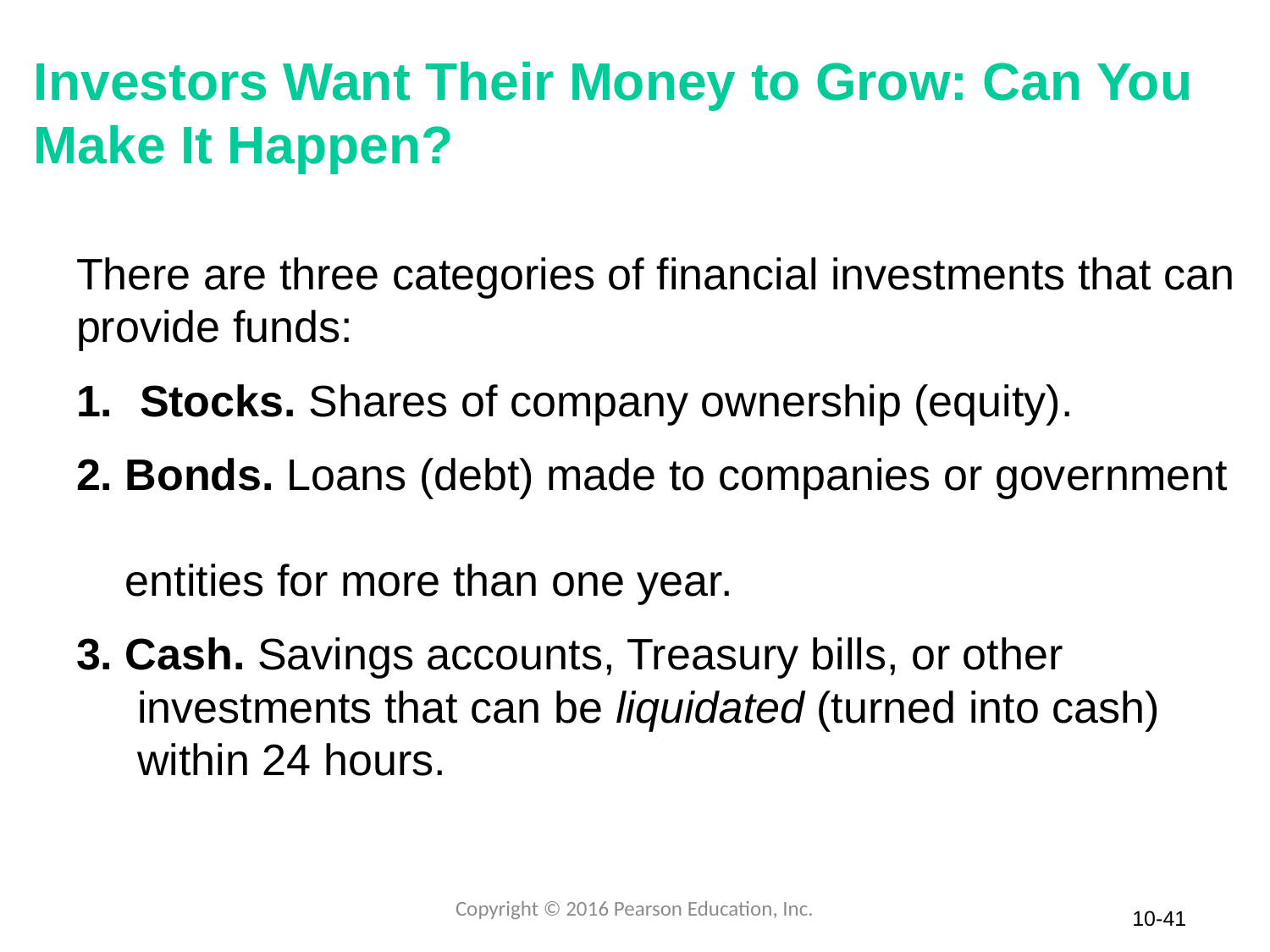

# Investors Want Their Money to Grow: Can You Make It Happen?
There are three categories of financial investments that can provide funds:

Stocks. Shares of company ownership (equity).

2. Bonds. Loans (debt) made to companies or government
    entities for more than one year.

3. Cash. Savings accounts, Treasury bills, or other
     investments that can be liquidated (turned into cash)
     within 24 hours.

Copyright © 2016 Pearson Education, Inc.